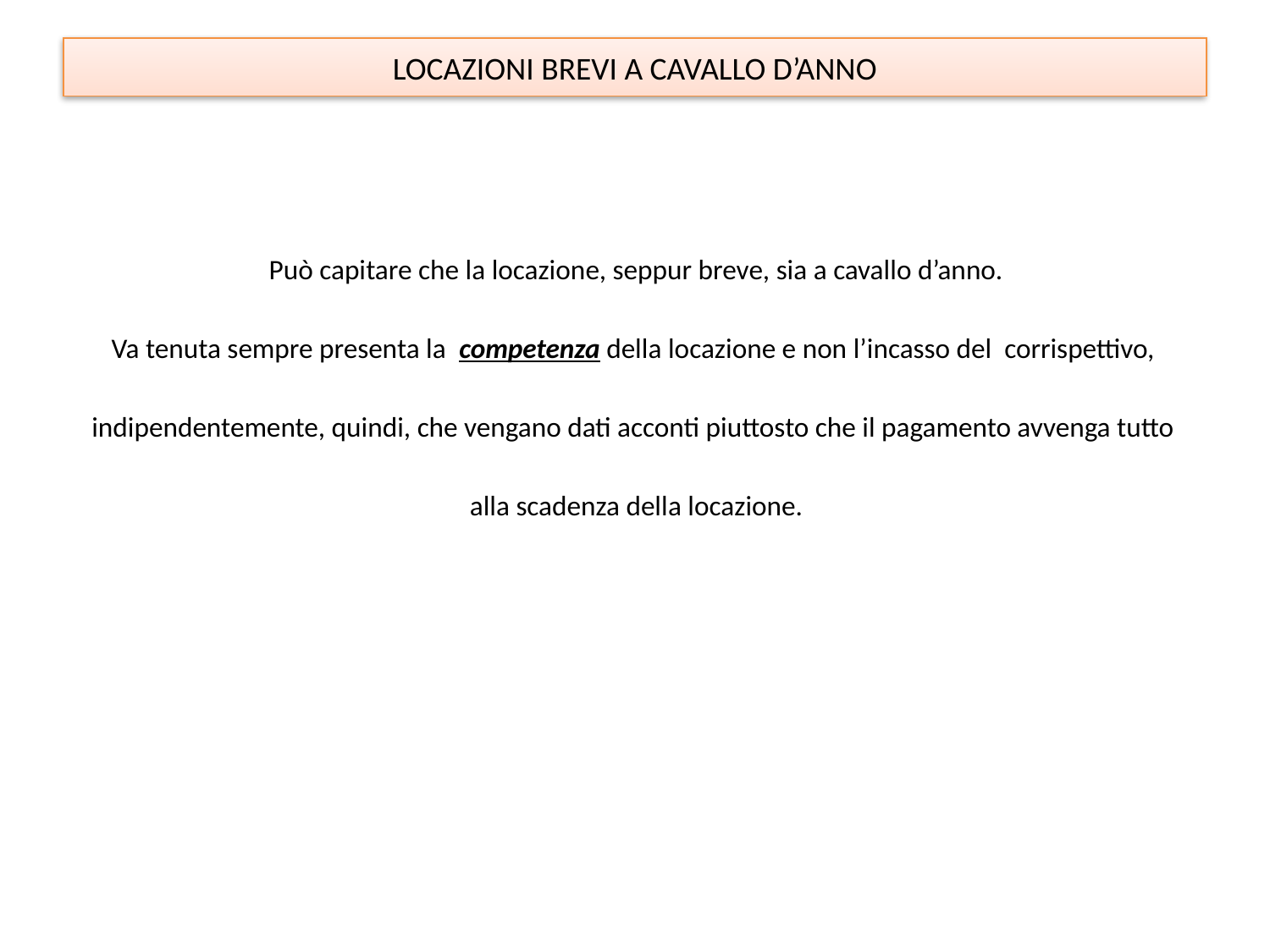

# LOCAZIONI BREVI A CAVALLO D’ANNO

Può capitare che la locazione, seppur breve, sia a cavallo d’anno.

Va tenuta sempre presenta la  competenza della locazione e non l’incasso del  corrispettivo,

indipendentemente, quindi, che vengano dati acconti piuttosto che il pagamento avvenga tutto

alla scadenza della locazione.